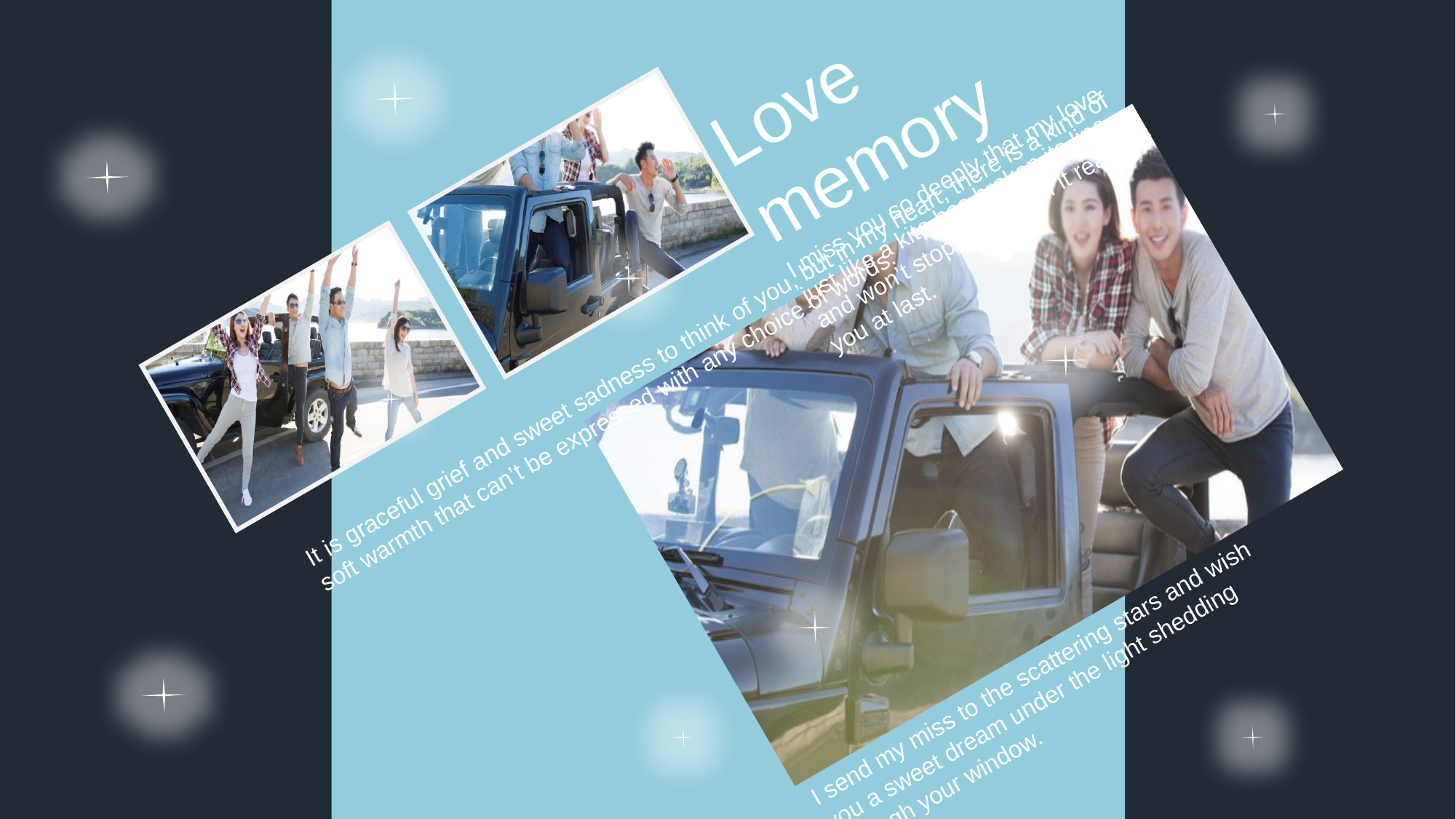

Love memory
I miss you so deeply that my love just like a kite has broken its line and won’t stop flying until it reaches you at last.

It is graceful grief and sweet sadness to think of you, but in my heart, there is a kind of soft warmth that can’t be expressed with any choice of words.

I send my miss to the scattering stars and wish you a sweet dream under the light shedding through your window.